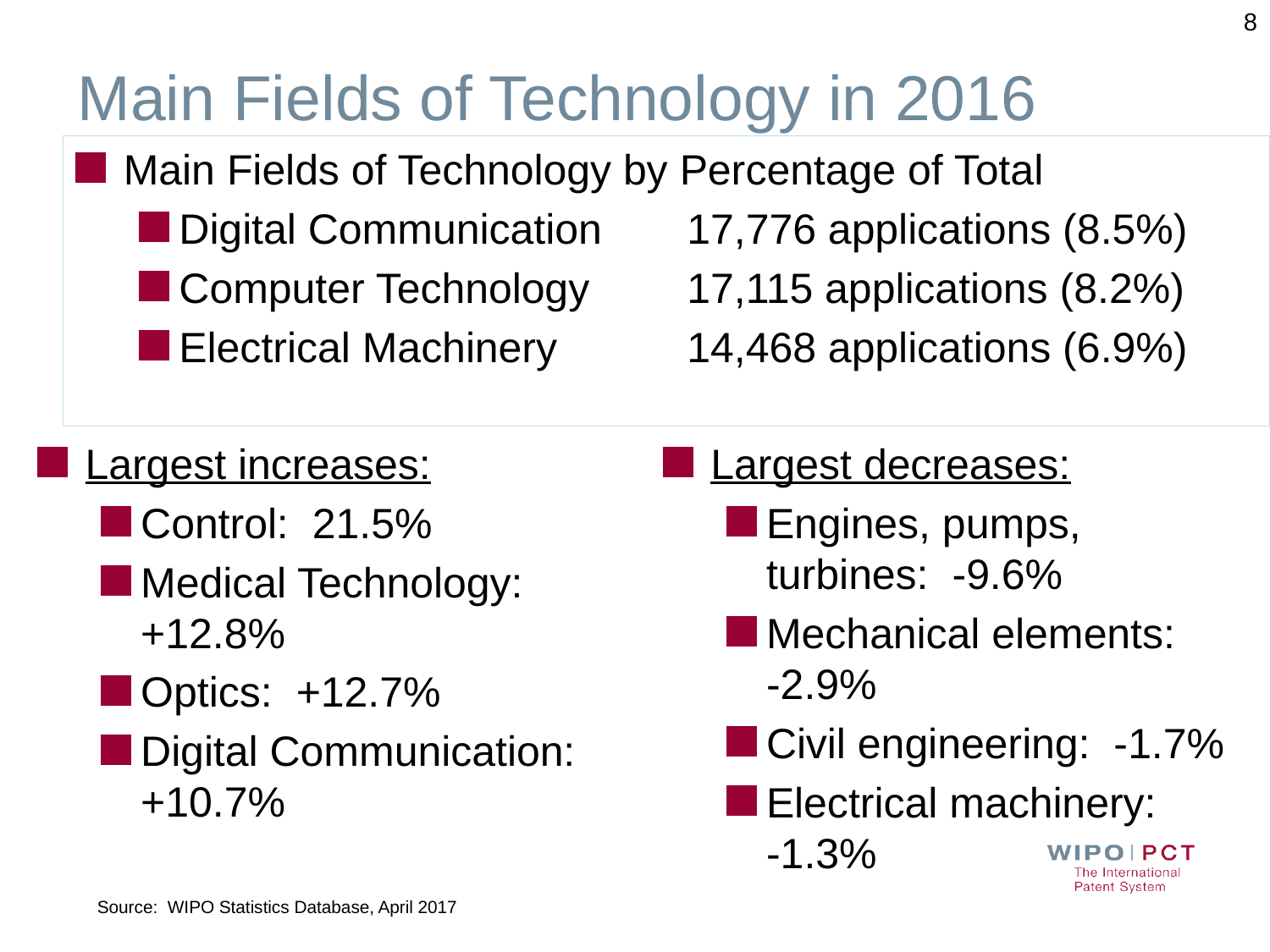

8
# Main Fields of Technology in 2016
Main Fields of Technology by Percentage of Total
Digital Communication 	17,776 applications (8.5%)
Computer Technology 	17,115 applications (8.2%)
Electrical Machinery		14,468 applications (6.9%)

Largest increases:
Control:  21.5%
Medical Technology:  +12.8%
Optics:  +12.7%
Digital Communication:  +10.7%

Largest decreases:
Engines, pumps, turbines:  -9.6%
Mechanical elements:
-2.9%
Civil engineering:  -1.7%
Electrical machinery:
-1.3%

Source:  WIPO Statistics Database, April 2017